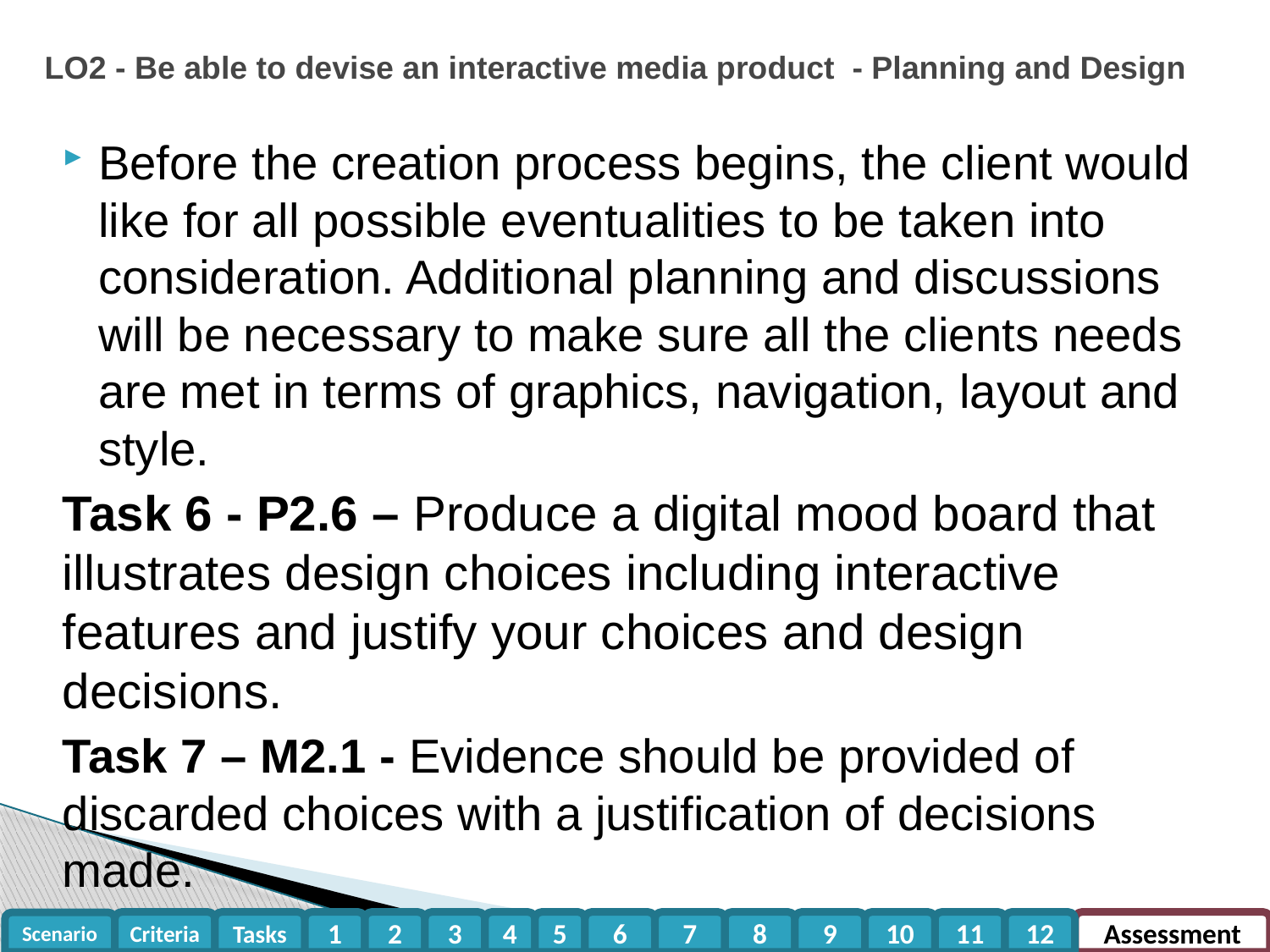

# LO2 - Be able to devise an interactive media product  - Planning and Design
Before the creation process begins, the client would like for all possible eventualities to be taken into consideration. Additional planning and discussions will be necessary to make sure all the clients needs are met in terms of graphics, navigation, layout and style.
Task 6 - P2.6 – Produce a digital mood board that illustrates design choices including interactive features and justify your choices and design decisions.
Task 7 – M2.1 - Evidence should be provided of discarded choices with a justification of decisions made.